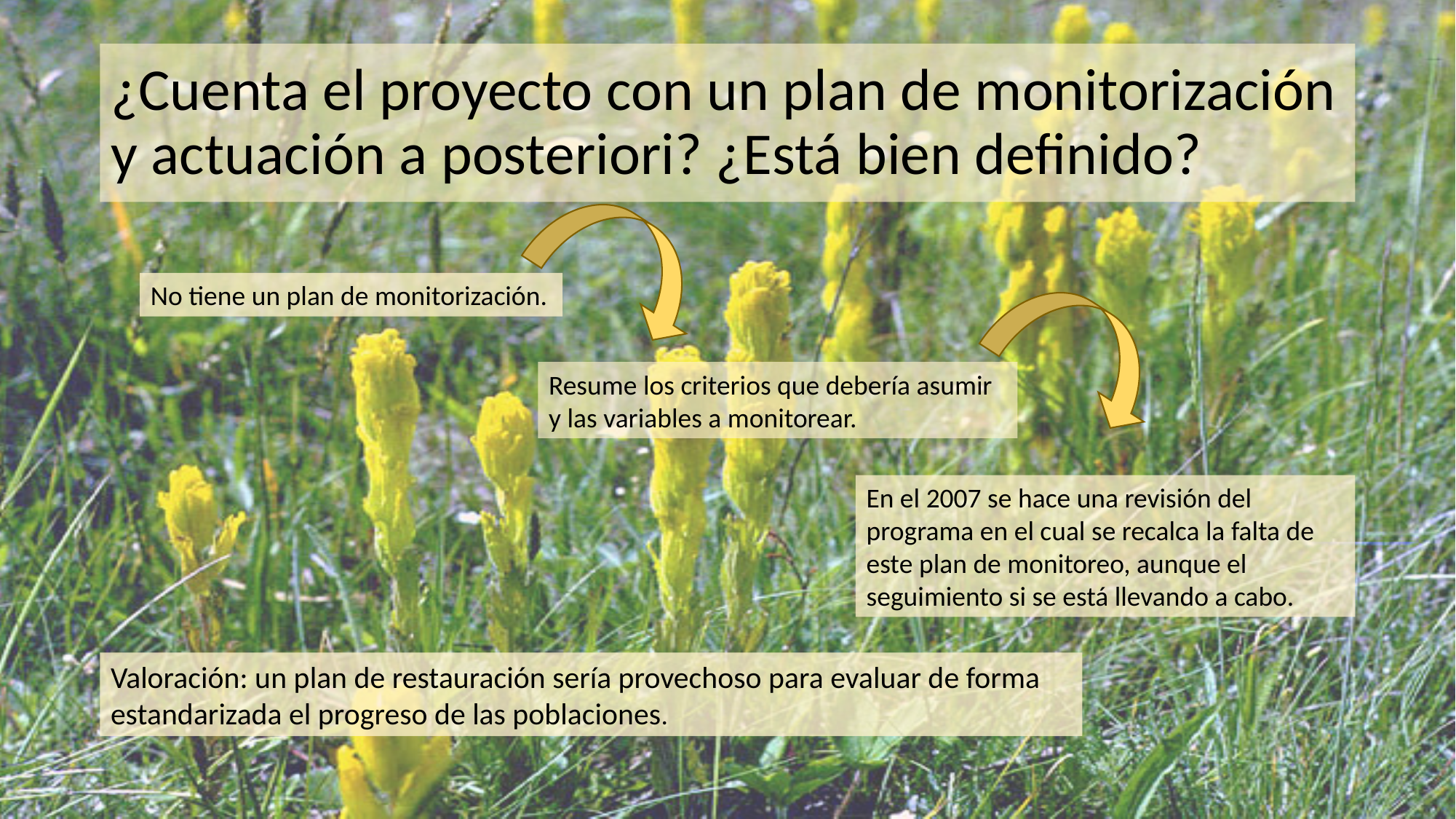

# ¿Cuenta el proyecto con un plan de monitorización y actuación a posteriori? ¿Está bien definido?

No tiene un plan de monitorización.
Resume los criterios que debería asumir y las variables a monitorear.
En el 2007 se hace una revisión del programa en el cual se recalca la falta de este plan de monitoreo, aunque el seguimiento si se está llevando a cabo.
Valoración: un plan de restauración sería provechoso para evaluar de forma estandarizada el progreso de las poblaciones.